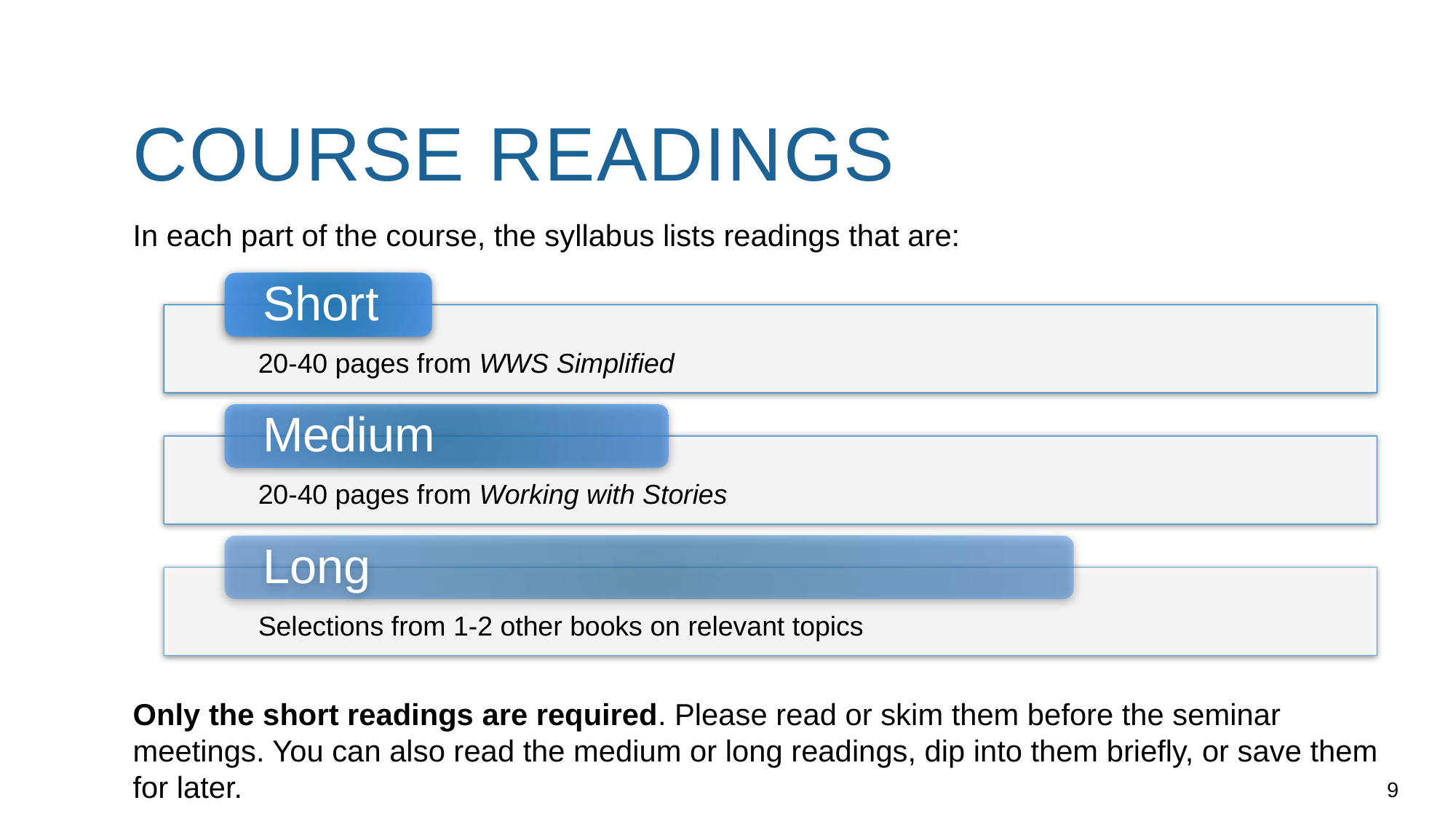

# Course readings
In each part of the course, the syllabus lists readings that are:
20-40 pages from WWS Simplified
Short
20-40 pages from Working with Stories
Medium
Selections from 1-2 other books on relevant topics
Long
Only the short readings are required. Please read or skim them before the seminar meetings. You can also read the medium or long readings, dip into them briefly, or save them for later.
9